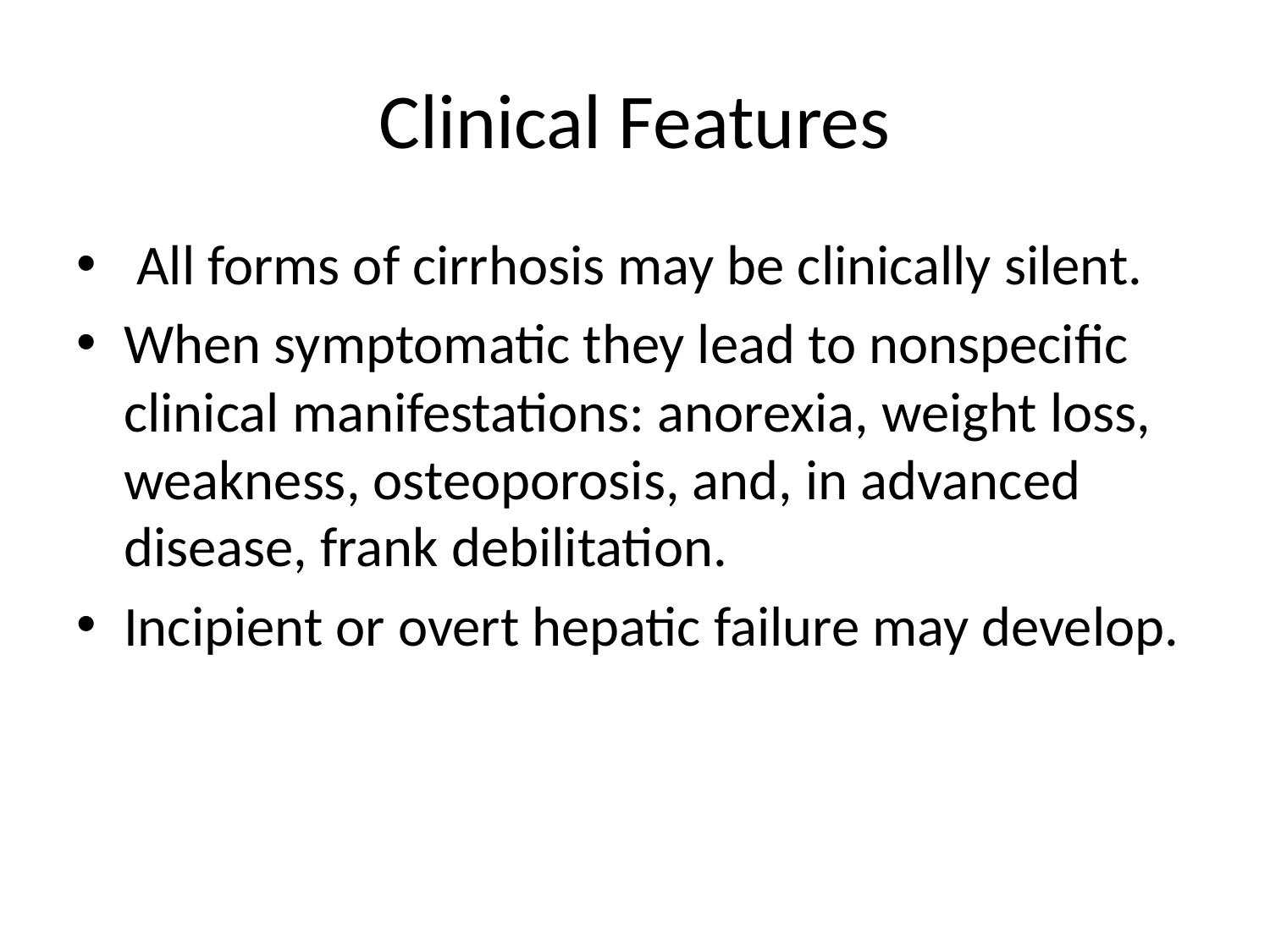

# Clinical Features
 All forms of cirrhosis may be clinically silent.
When symptomatic they lead to nonspecific clinical manifestations: anorexia, weight loss, weakness, osteoporosis, and, in advanced disease, frank debilitation.
Incipient or overt hepatic failure may develop.